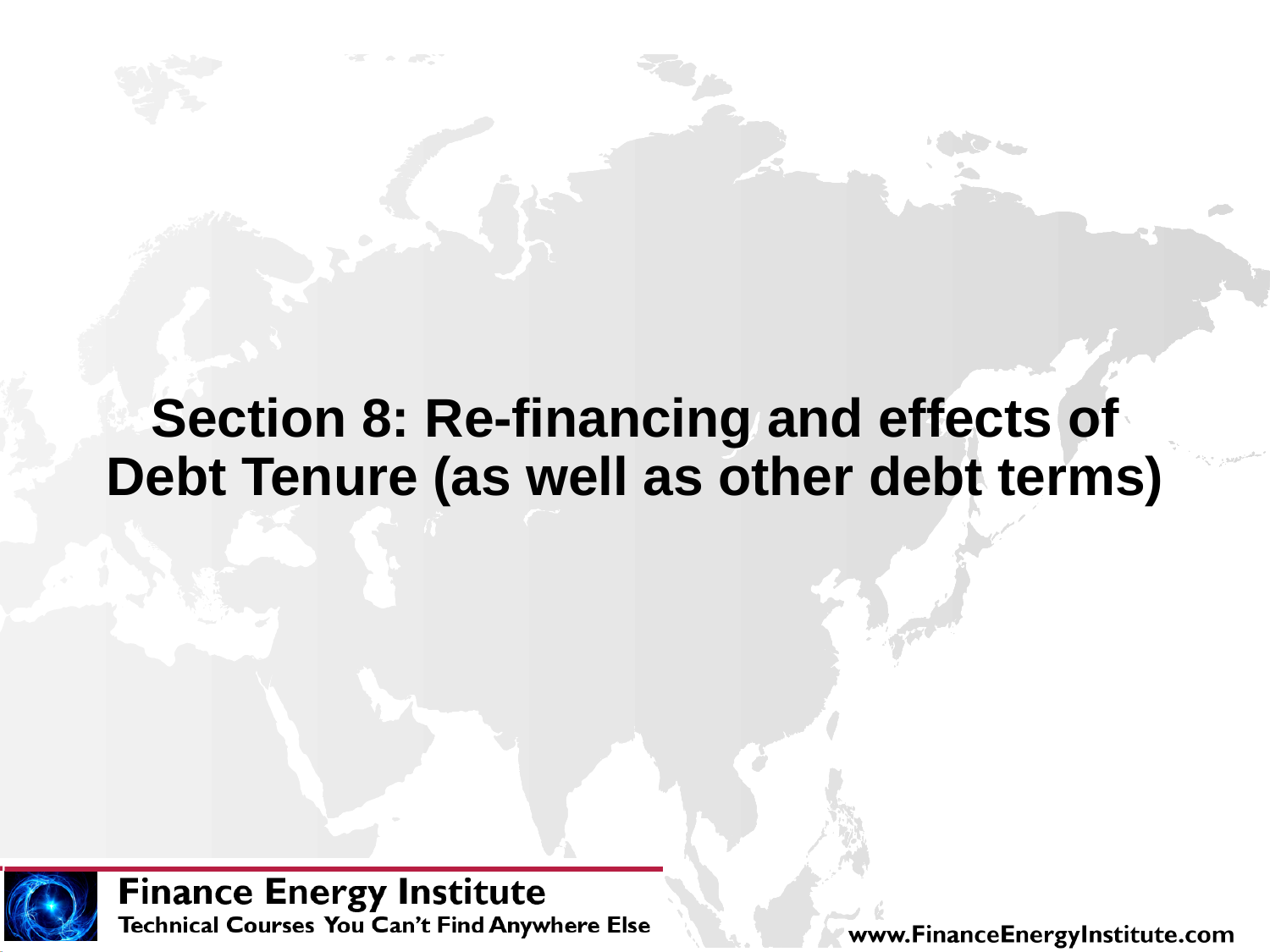

# Section 8: Re-financing and effects of Debt Tenure (as well as other debt terms)